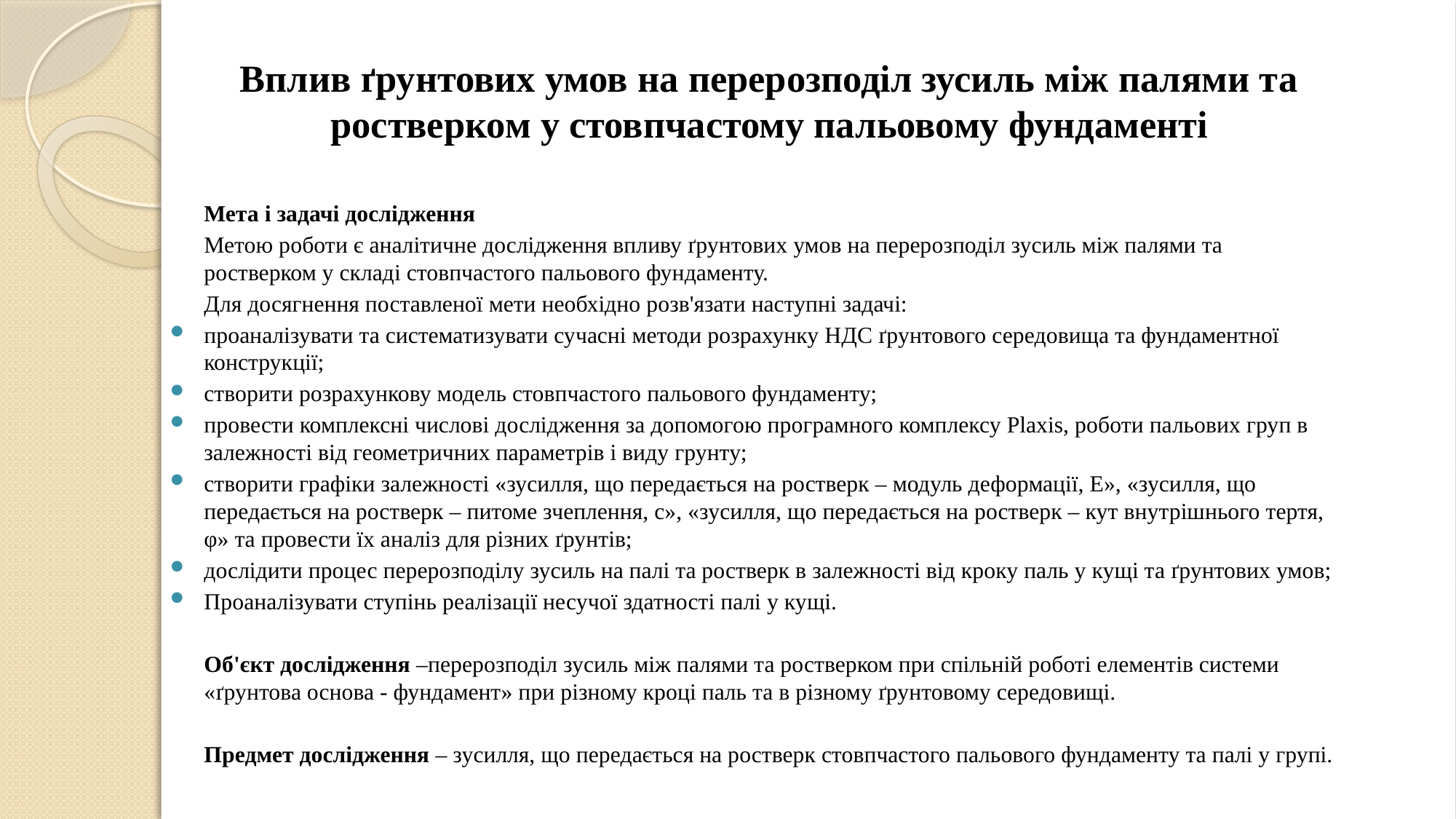

Вплив ґрунтових умов на перерозподіл зусиль між палями та ростверком у стовпчастому пальовому фундаменті

	Мета і задачі дослідження
	Метою роботи є аналітичне дослідження впливу ґрунтових умов на перерозподіл зусиль між палями та ростверком у складі стовпчастого пальового фундаменту.
 	Для досягнення поставленої мети необхідно розв'язати наступні задачі:
проаналізувати та систематизувати сучасні методи розрахунку НДС ґрунтового середовища та фундаментної конструкції;
створити розрахункову модель стовпчастого пальового фундаменту;
провести комплексні числові дослідження за допомогою програмного комплексу Plaxis, роботи пальових груп в залежності від геометричних параметрів і виду грунту;
створити графіки залежності «зусилля, що передається на ростверк – модуль деформації, Е», «зусилля, що передається на ростверк – питоме зчеплення, с», «зусилля, що передається на ростверк – кут внутрішнього тертя, φ» та провести їх аналіз для різних ґрунтів;
дослідити процес перерозподілу зусиль на палі та ростверк в залежності від кроку паль у кущі та ґрунтових умов;
Проаналізувати ступінь реалізації несучої здатності палі у кущі.

	Об'єкт дослідження –перерозподіл зусиль між палями та ростверком при спільній роботі елементів системи «ґрунтова основа ‑ фундамент» при різному кроці паль та в різному ґрунтовому середовищі.

	Предмет дослідження – зусилля, що передається на ростверк стовпчастого пальового фундаменту та палі у групі.